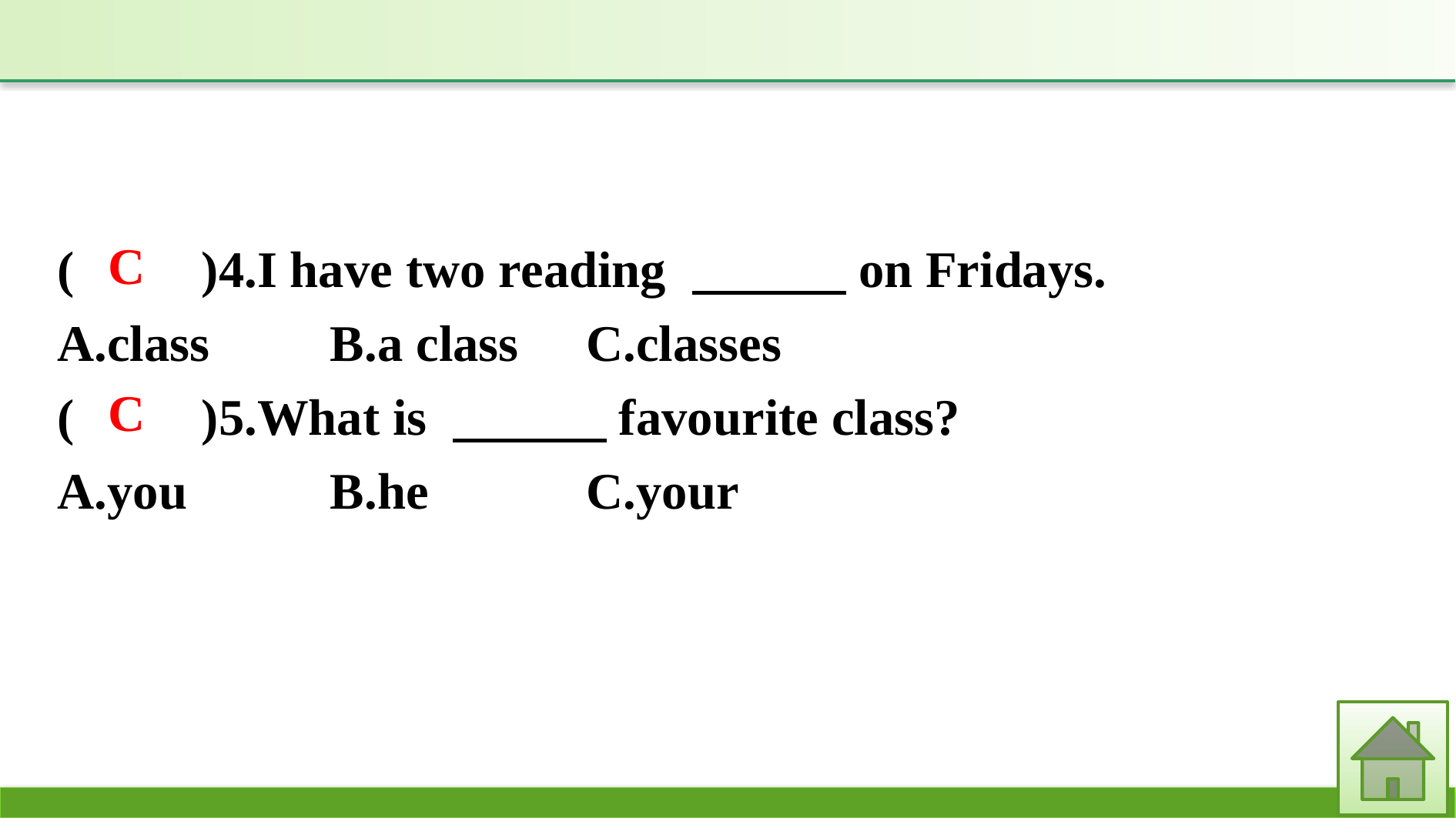

(　　)4.I have two reading 　　　on Fridays.
A.class	B.a class	C.classes
(　　)5.What is 　　　favourite class?
A.you		B.he		C.your
C
C